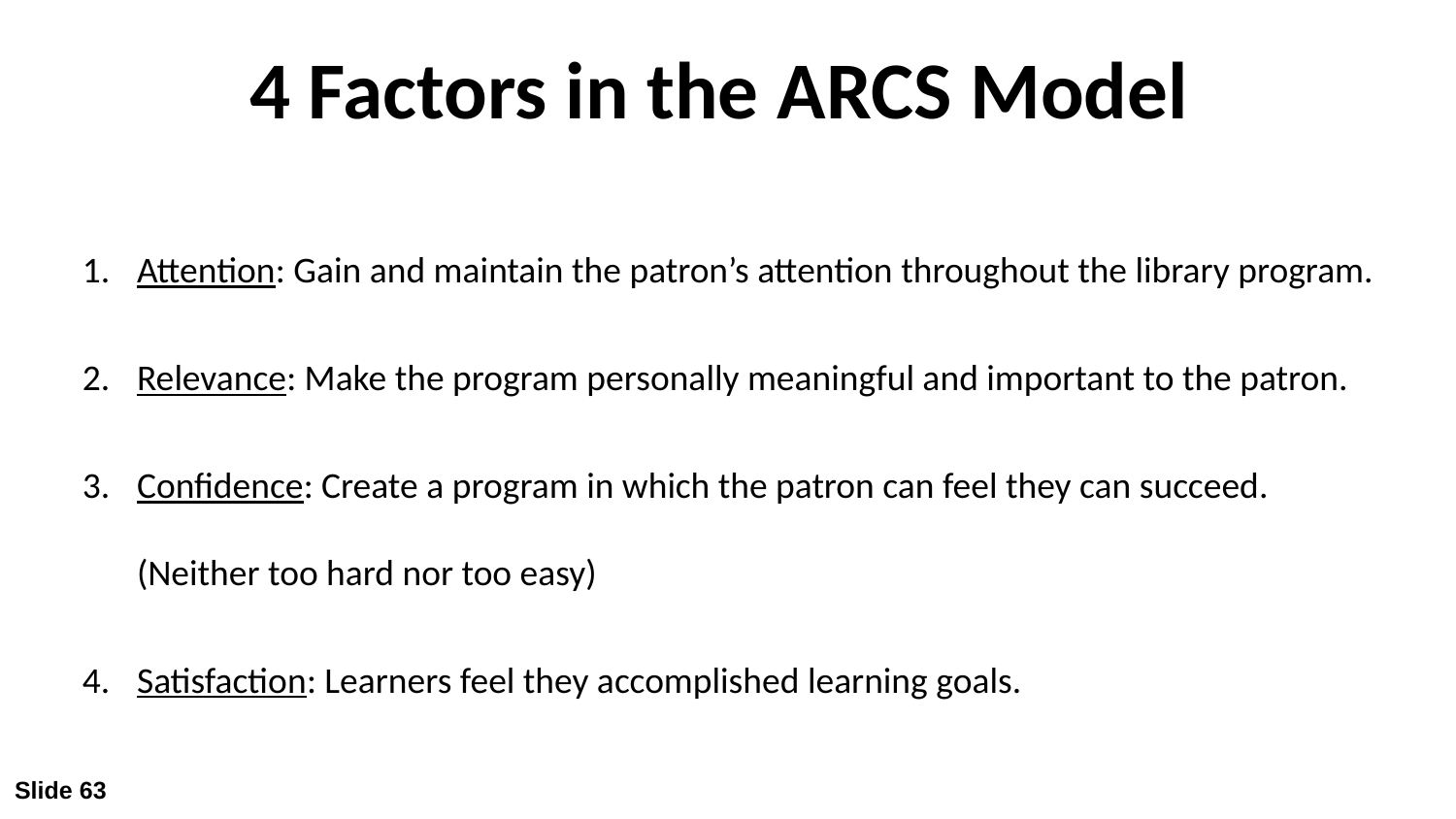

# 4 Factors in the ARCS Model
Attention: Gain and maintain the patron’s attention throughout the library program.
Relevance: Make the program personally meaningful and important to the patron.
Confidence: Create a program in which the patron can feel they can succeed. (Neither too hard nor too easy)
Satisfaction: Learners feel they accomplished learning goals.
Slide 63